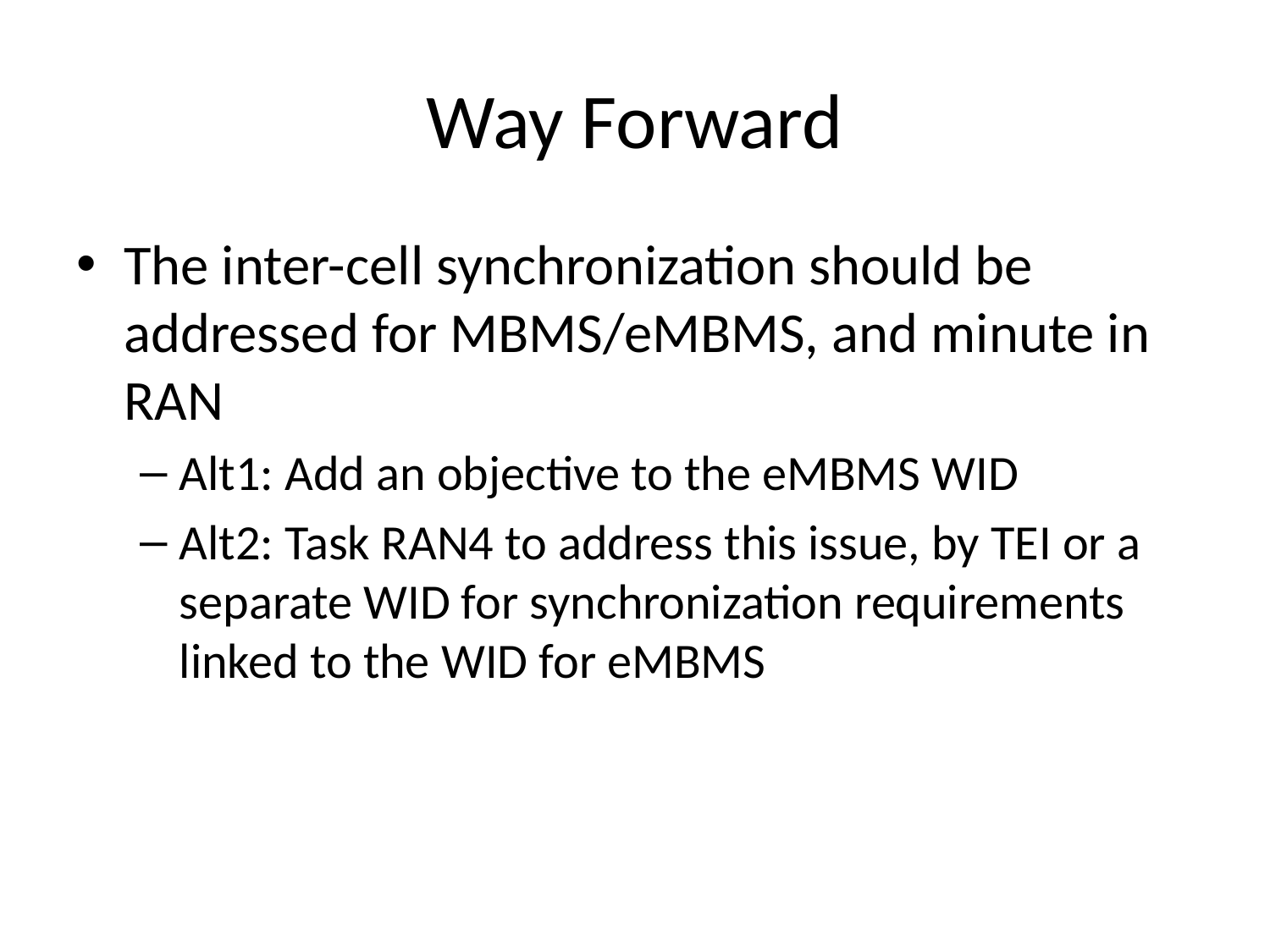

# Way Forward
The inter-cell synchronization should be addressed for MBMS/eMBMS, and minute in RAN
Alt1: Add an objective to the eMBMS WID
Alt2: Task RAN4 to address this issue, by TEI or a separate WID for synchronization requirements linked to the WID for eMBMS